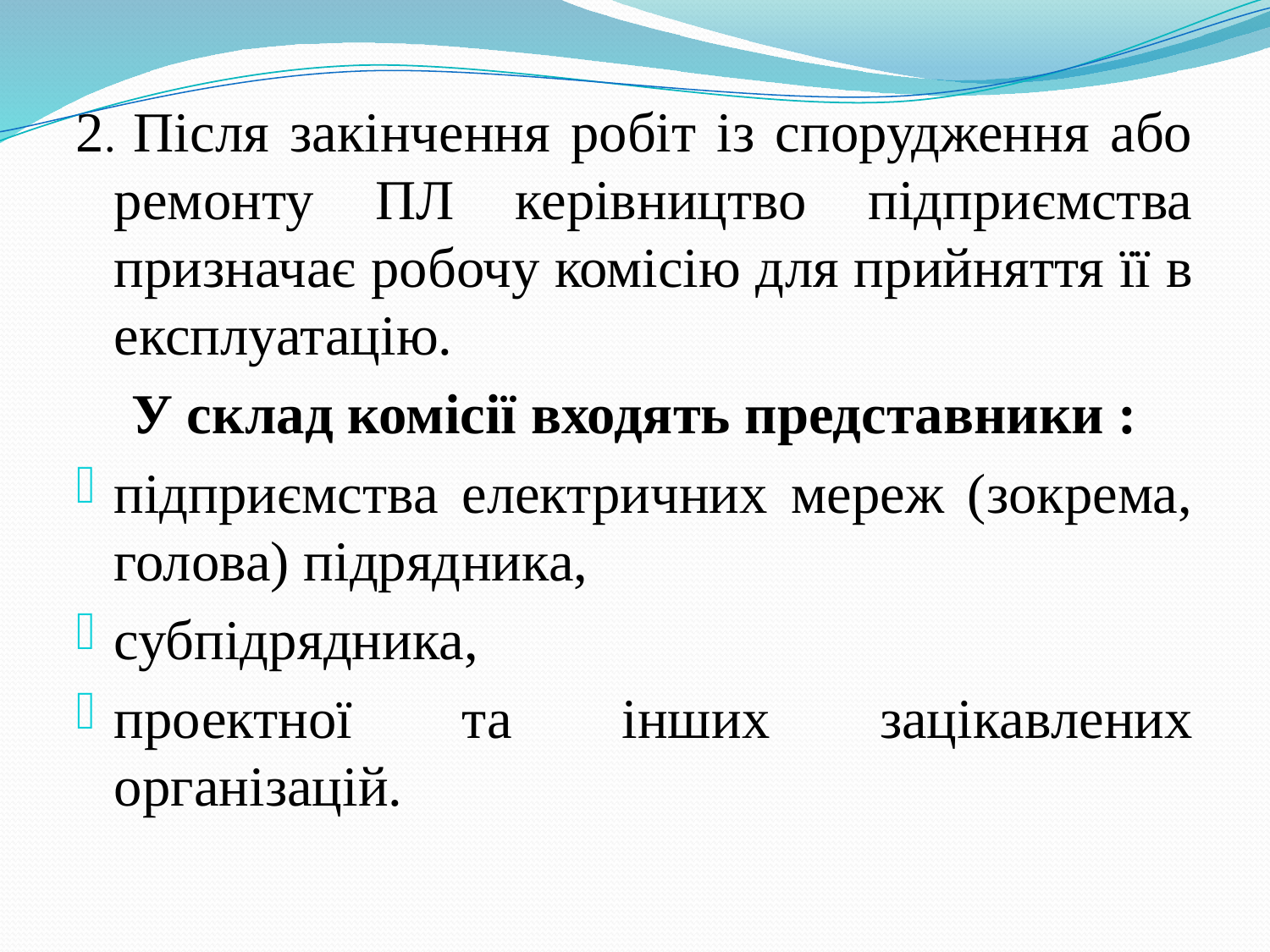

2. Після закінчення робіт із спорудження або ремонту ПЛ керівництво підприємства призначає робочу комісію для прийняття її в експлуатацію.
У склад комісії входять представники :
підприємства електричних мереж (зокрема, голова) підрядника,
субпідрядника,
проектної та інших зацікавлених організацій.